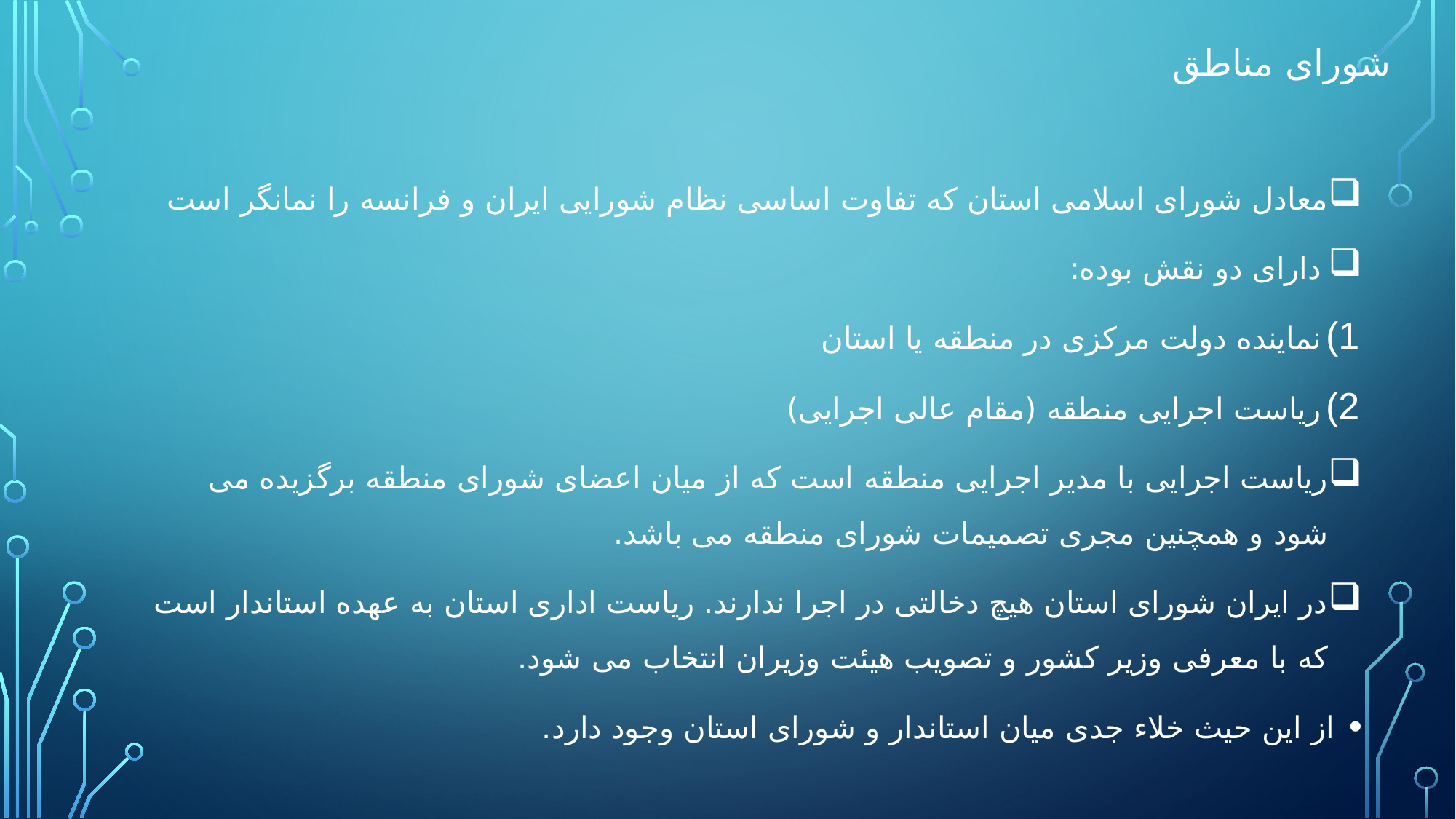

# شورای مناطق
معادل شورای اسلامی استان که تفاوت اساسی نظام شورایی ایران و فرانسه را نمانگر است
دارای دو نقش بوده:
نماینده دولت مرکزی در منطقه یا استان
ریاست اجرایی منطقه (مقام عالی اجرایی)
ریاست اجرایی با مدیر اجرایی منطقه است که از میان اعضای شورای منطقه برگزیده می شود و همچنین مجری تصمیمات شورای منطقه می باشد.
در ایران شورای استان هیچ دخالتی در اجرا ندارند. ریاست اداری استان به عهده استاندار است که با معرفی وزیر کشور و تصویب هیئت وزیران انتخاب می شود.
از این حیث خلاء جدی میان استاندار و شورای استان وجود دارد.